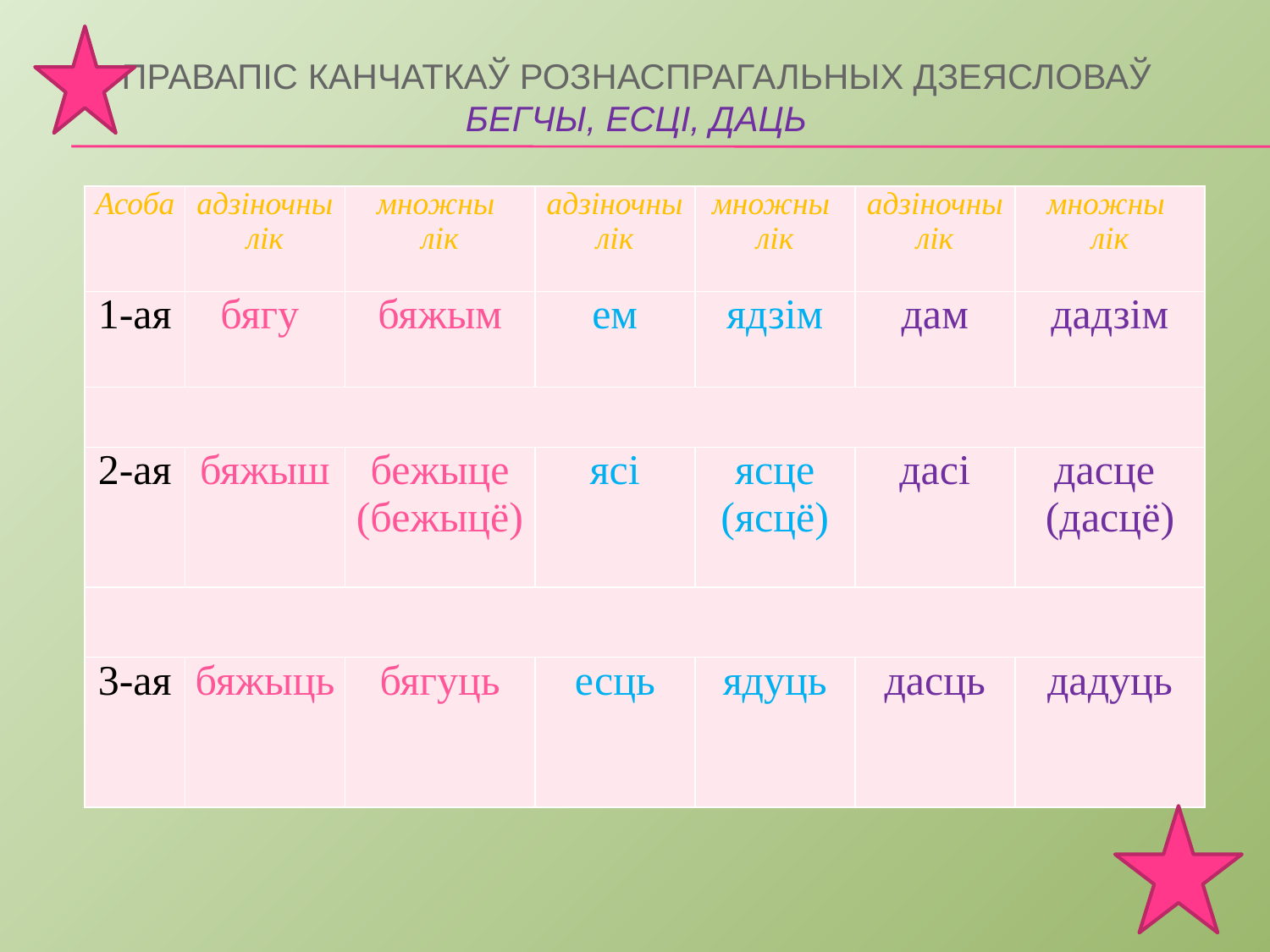

# Правапіс канчаткаў рознаспрагальных дзеясловаў БЕГЧЫ, ЕСЦІ, ДАЦЬ
| Асоба | адзіночны лік | множны лік | адзіночны лік | множны лік | адзіночны лік | множны лік |
| --- | --- | --- | --- | --- | --- | --- |
| 1-ая | бягу | бяжым | ем | ядзім | дам | дадзім |
|  |  |  |  |  |  |  |
| 2-ая | бяжыш | бежыце (бежыцё) | ясі | ясце (ясцё) | дасі | дасце (дасцё) |
|  |  |  |  |  |  |  |
| 3-ая | бяжыць | бягуць | есць | ядуць | дасць | дадуць |